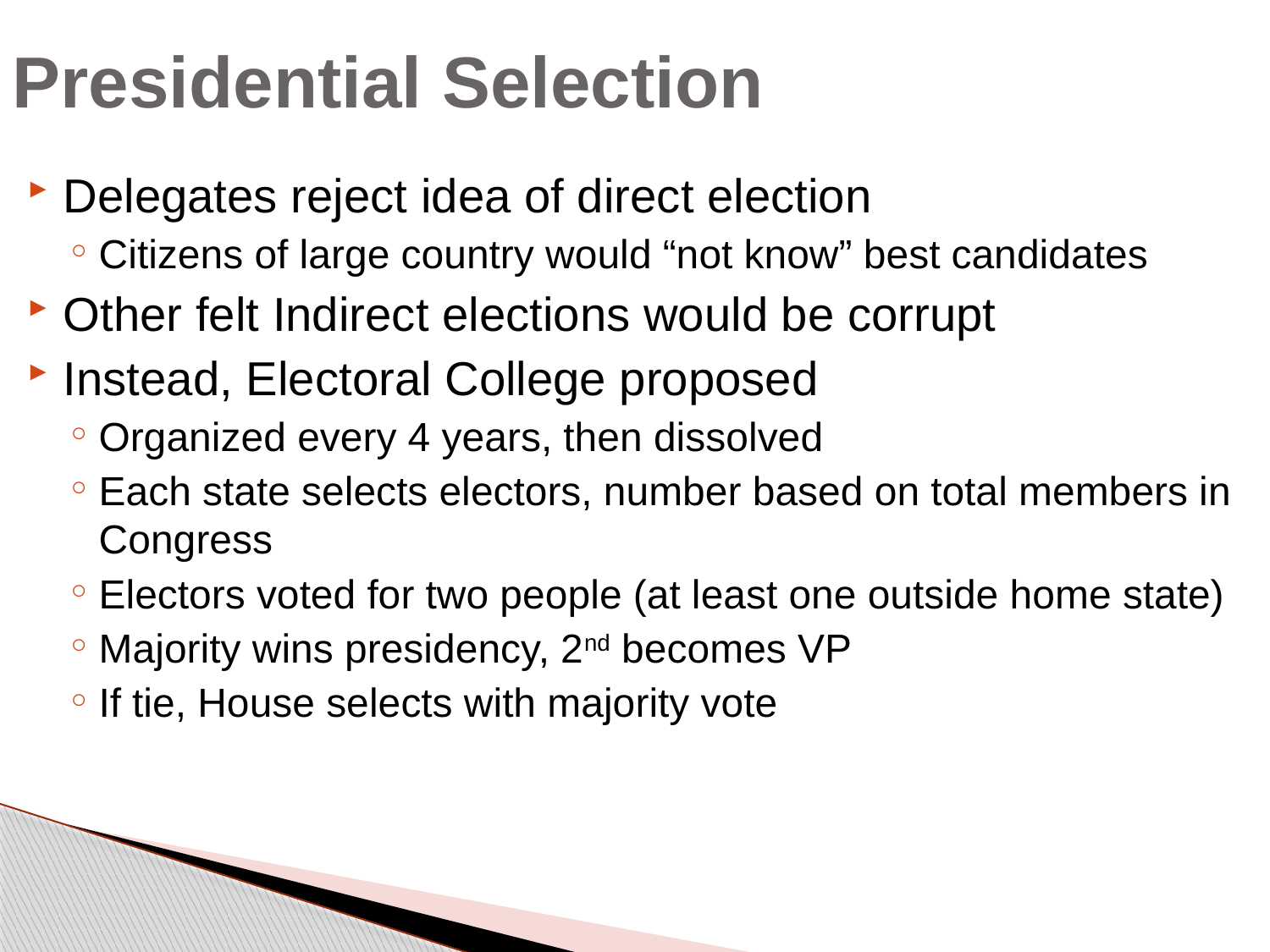

# Presidential Selection
Delegates reject idea of direct election
Citizens of large country would “not know” best candidates
Other felt Indirect elections would be corrupt
Instead, Electoral College proposed
Organized every 4 years, then dissolved
Each state selects electors, number based on total members in Congress
Electors voted for two people (at least one outside home state)
Majority wins presidency, 2nd becomes VP
If tie, House selects with majority vote